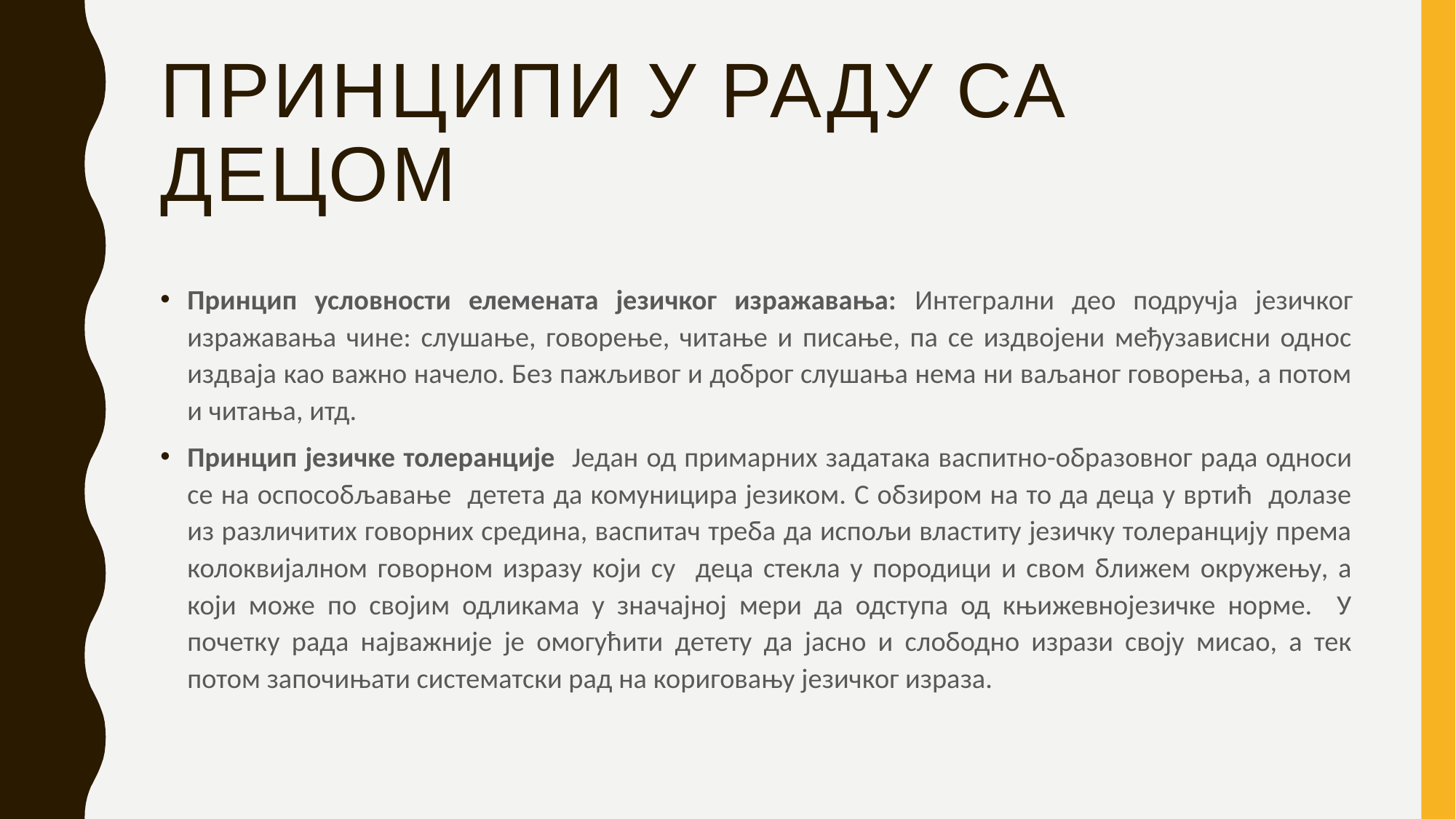

# ПРиНЦИПИ У РАДУ СА ДЕЦОМ
Принцип условности елемената језичког изражавања: Интегрални део подручја језичког изражавања чине: слушање, говорење, читање и писање, па се издвојени међузависни однос издваја као важно начело. Без пажљивог и доброг слушања нема ни ваљаног говорења, а потом и читања, итд.
Принцип језичке толеранције  Један од примарних задатака васпитно-образовног рада односи се на оспособљавање  детета да комуницира језиком. С обзиром на то да деца у вртић  долазе из различитих говорних средина, васпитач треба да испољи властиту језичку толеранцију према колоквијалном говорном изразу који су  деца стекла у породици и свом ближем окружењу, а који може по својим одликама у значајној мери да одступа од књижевнојезичке норме.  У почетку рада најважније је омогућити детету да јасно и слободно изрази своју мисао, а тек потом започињати систематски рад на кориговању језичког израза.